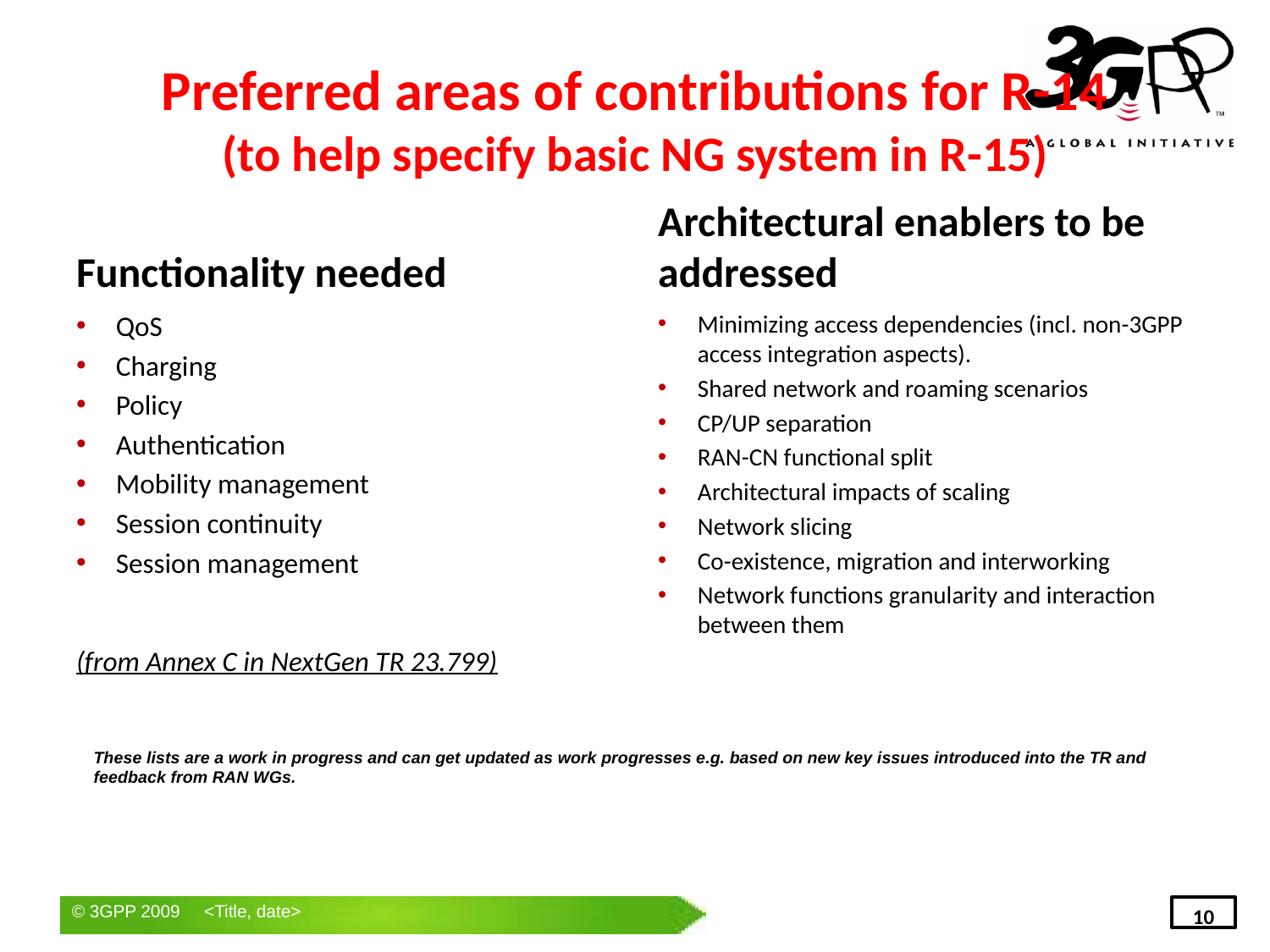

# Preferred areas of contributions for R-14 (to help specify basic NG system in R-15)
Functionality needed
Architectural enablers to be addressed
QoS
Charging
Policy
Authentication
Mobility management
Session continuity
Session management

(from Annex C in NextGen TR 23.799)
Minimizing access dependencies (incl. non-3GPP access integration aspects).
Shared network and roaming scenarios
CP/UP separation
RAN-CN functional split
Architectural impacts of scaling
Network slicing
Co-existence, migration and interworking
Network functions granularity and interaction between them

These lists are a work in progress and can get updated as work progresses e.g. based on new key issues introduced into the TR and feedback from RAN WGs.